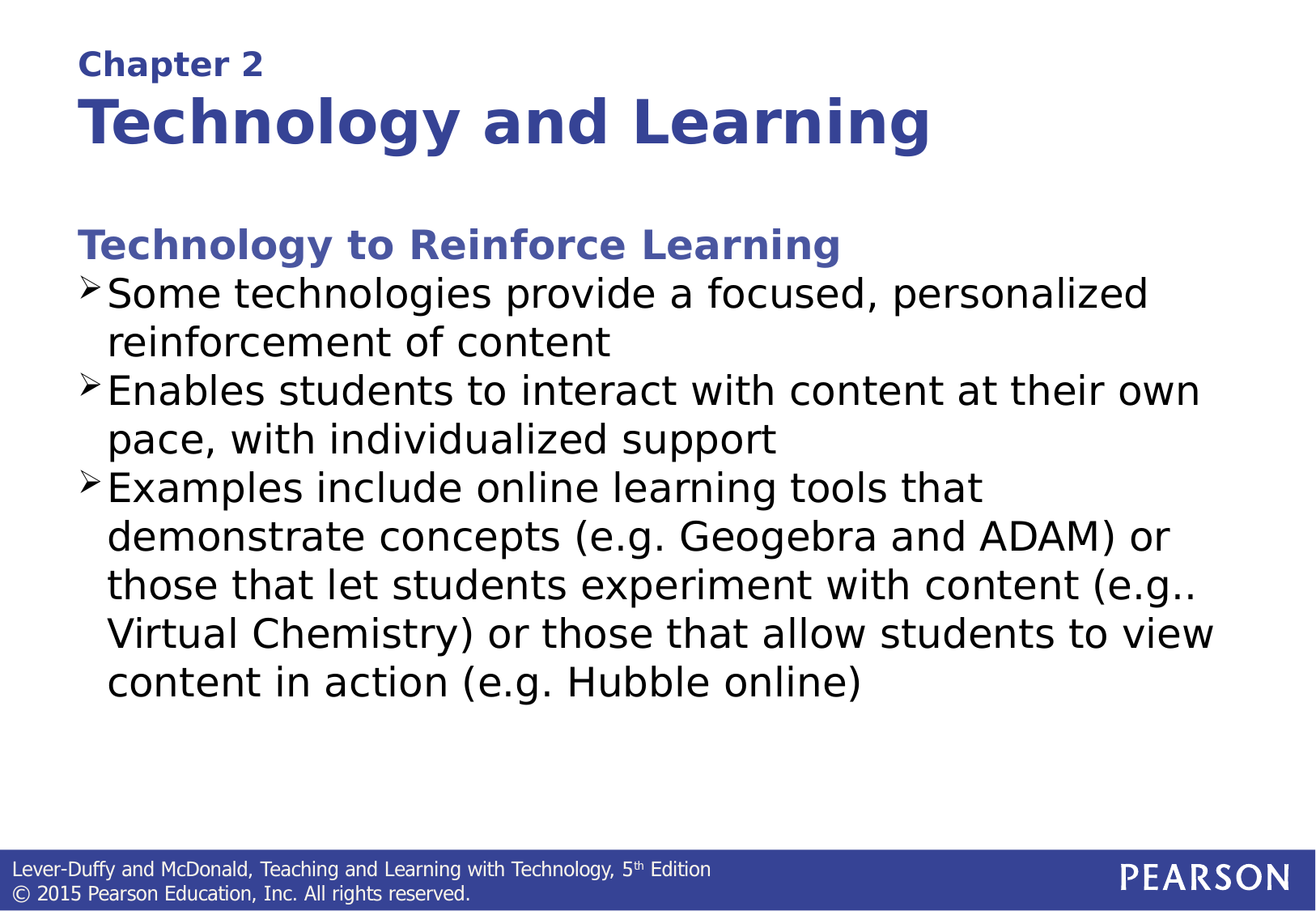

# Chapter 2 Technology and Learning
Technology to Reinforce Learning
Some technologies provide a focused, personalized reinforcement of content
Enables students to interact with content at their own pace, with individualized support
Examples include online learning tools that demonstrate concepts (e.g. Geogebra and ADAM) or those that let students experiment with content (e.g.. Virtual Chemistry) or those that allow students to view content in action (e.g. Hubble online)